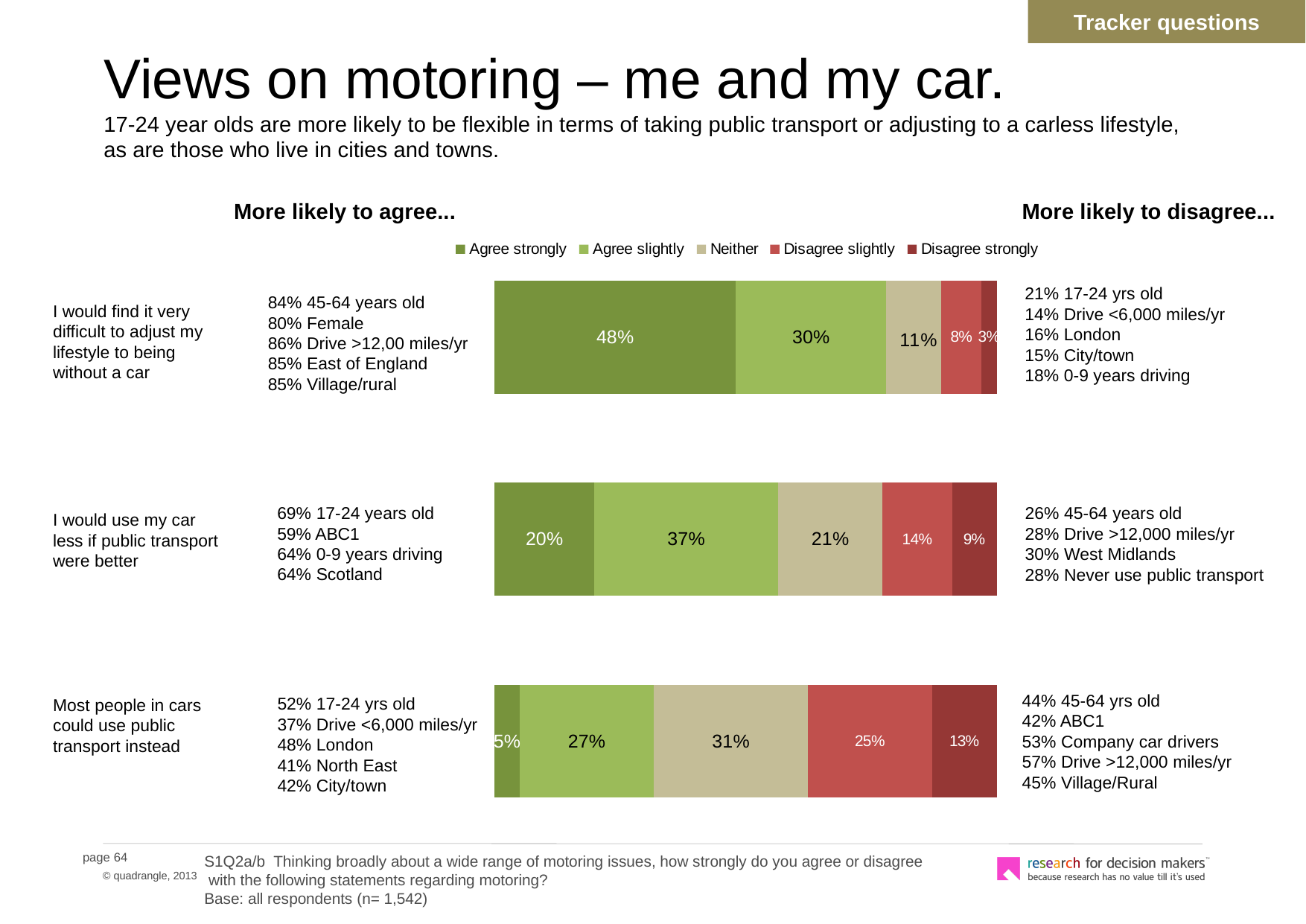

Tracker questions
# Views on motoring – me and my car. 17-24 year olds are more likely to be flexible in terms of taking public transport or adjusting to a carless lifestyle, as are those who live in cities and towns.

### Chart

| Category | Agree strongly | Agree slightly | Neither | Disagree slightly | Disagree strongly |
|---|---|---|---|---|---|
| Would find it very difficult to adjust to a carless lifestyle | 0.4800000000000002 | 0.3000000000000002 | 0.11 | 0.08000000000000004 | 0.030000000000000002 |
| Would use car less if public transport were better | 0.2 | 0.3700000000000002 | 0.2100000000000001 | 0.14 | 0.09000000000000002 |
| Most people in cars could use public transport instead | 0.05 | 0.27 | 0.3100000000000002 | 0.25 | 0.13 |
More likely to agree...
More likely to disagree...

21% 17-24 yrs old
14% Drive <6,000 miles/yr
16% London
15% City/town
18% 0-9 years driving
84% 45-64 years old
80% Female
86% Drive >12,00 miles/yr
85% East of England
85% Village/rural
I would find it very difficult to adjust my lifestyle to being without a car
69% 17-24 years old
59% ABC1
64% 0-9 years driving
64% Scotland
26% 45-64 years old
28% Drive >12,000 miles/yr
30% West Midlands
28% Never use public transport
I would use my car less if public transport were better
44% 45-64 yrs old
42% ABC1
53% Company car drivers
57% Drive >12,000 miles/yr
45% Village/Rural
52% 17-24 yrs old
37% Drive <6,000 miles/yr
48% London
41% North East
42% City/town
Most people in cars could use public transport instead
S1Q2a/b  Thinking broadly about a wide range of motoring issues, how strongly do you agree or disagree
 with the following statements regarding motoring?
Base: all respondents (n= 1,542)